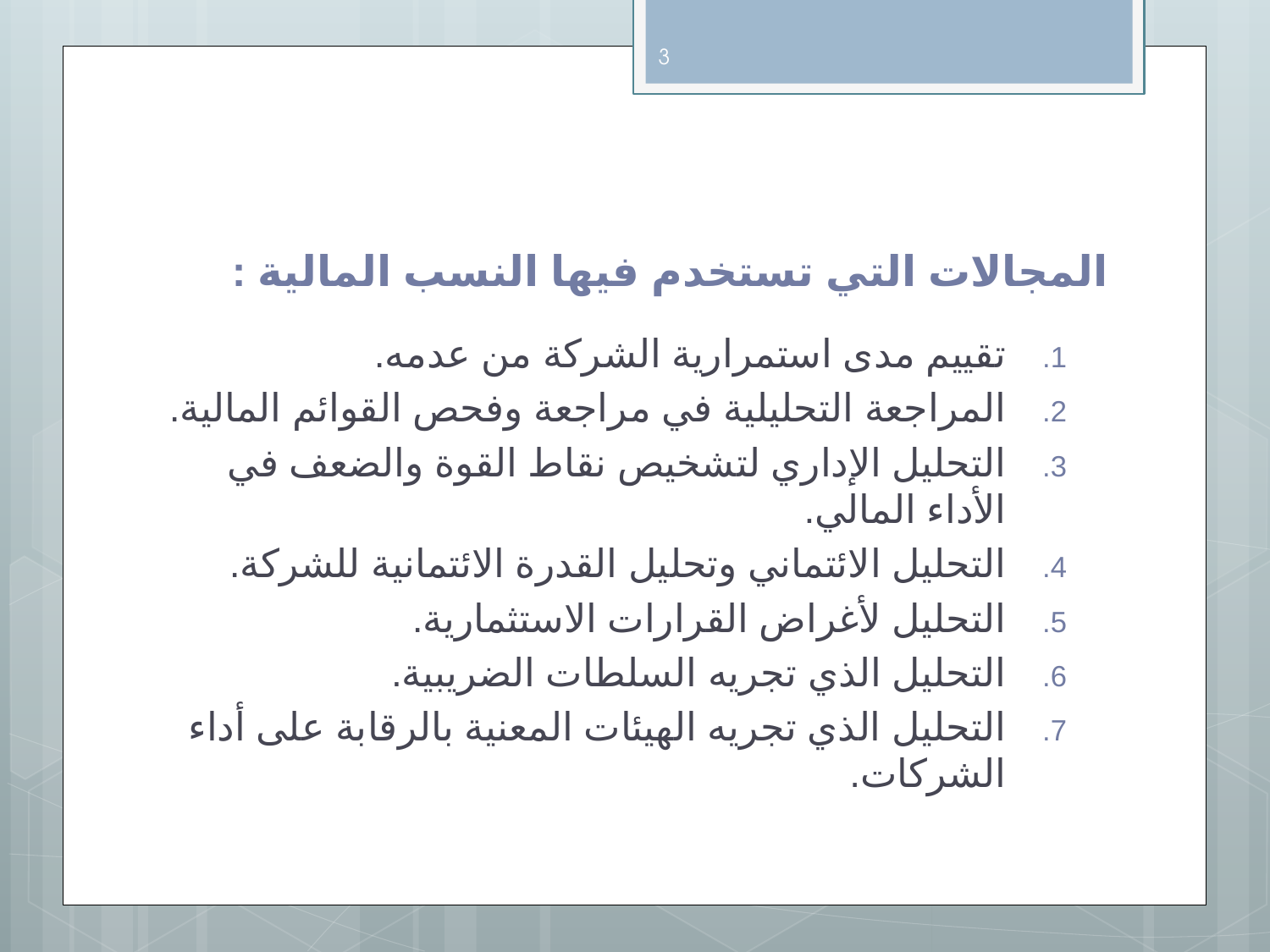

3
# المجالات التي تستخدم فيها النسب المالية :
تقييم مدى استمرارية الشركة من عدمه.
المراجعة التحليلية في مراجعة وفحص القوائم المالية.
التحليل الإداري لتشخيص نقاط القوة والضعف في الأداء المالي.
التحليل الائتماني وتحليل القدرة الائتمانية للشركة.
التحليل لأغراض القرارات الاستثمارية.
التحليل الذي تجريه السلطات الضريبية.
التحليل الذي تجريه الهيئات المعنية بالرقابة على أداء الشركات.